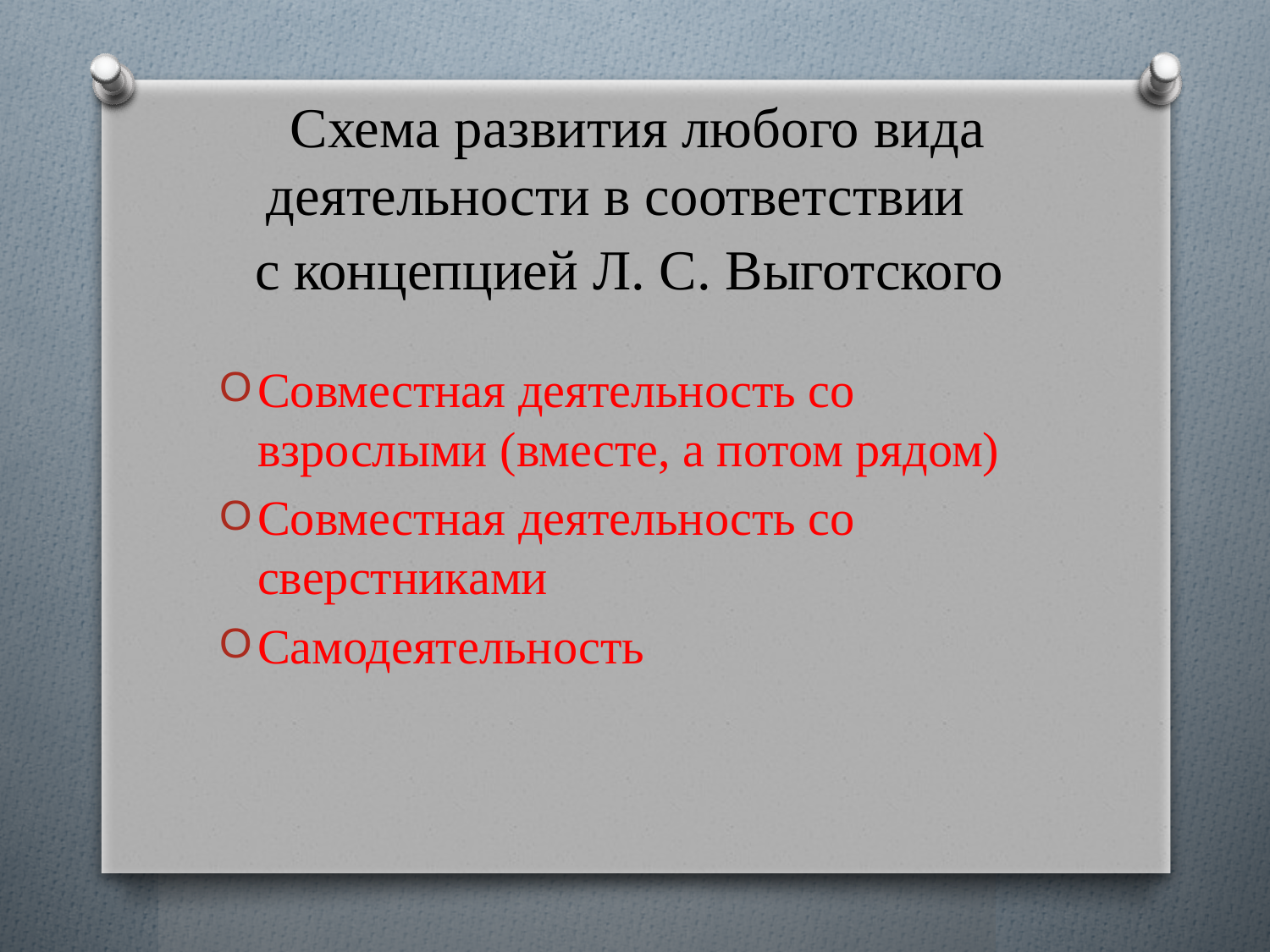

# Схема развития любого вида         деятельности в соответствии            с концепцией Л. С. Выготского
Совместная деятельность со взрослыми (вместе, а потом рядом)
Совместная деятельность со сверстниками
Самодеятельность